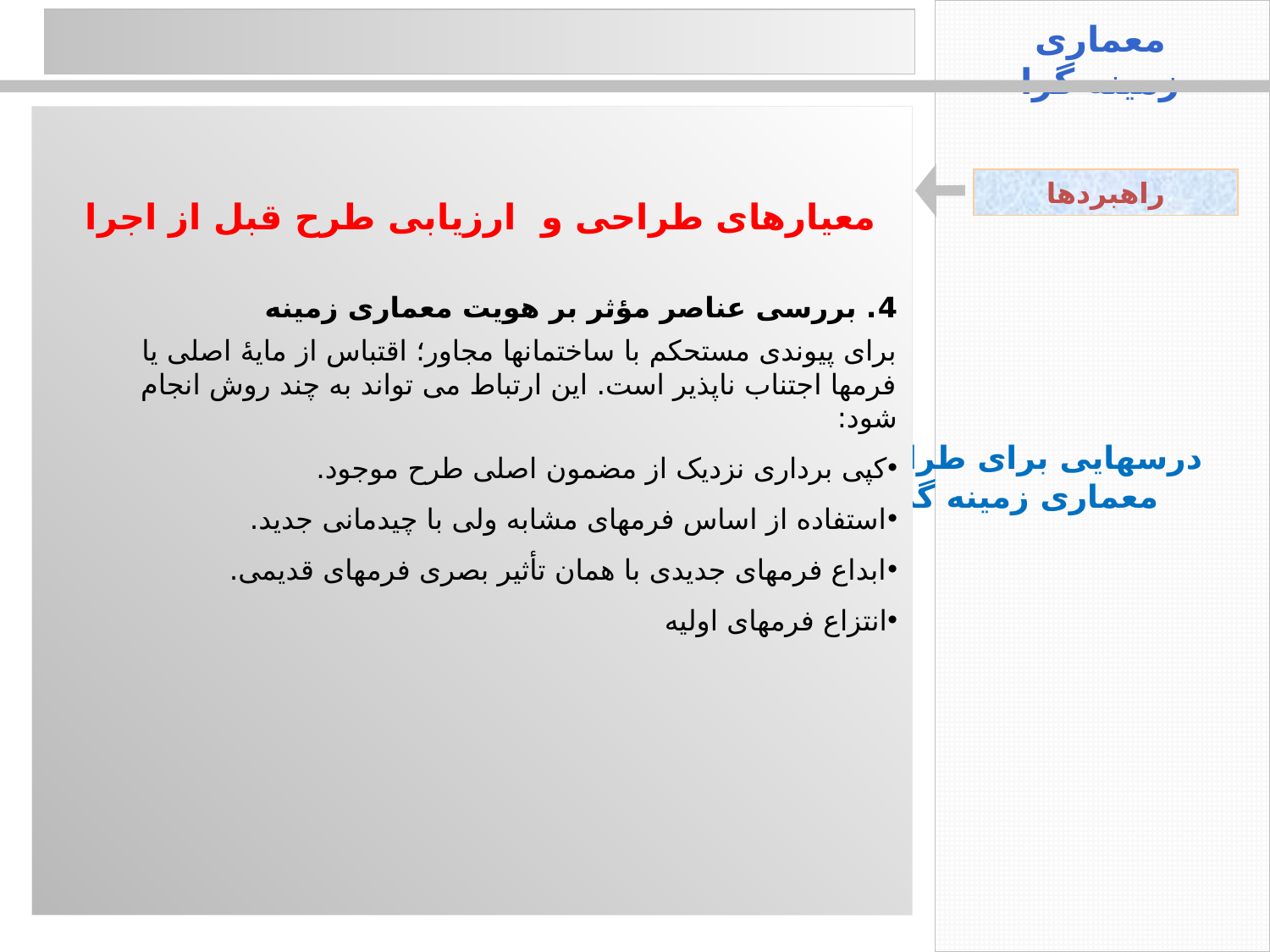

درسهایی برای طراحی
         معماری زمینه گرا

معماری زمینه گرا

راهبردها
معیارهای طراحی و  ارزیابی طرح قبل از اجرا

4. بررسی عناصر مؤثر بر هویت معماری زمینه
برای پیوندی مستحکم با ساختمانها مجاور؛ اقتباس از مایۀ اصلی یا فرمها اجتناب ناپذیر است. این ارتباط می تواند به چند روش انجام شود:
کپی برداری نزدیک از مضمون اصلی طرح موجود.
استفاده از اساس فرمهای مشابه ولی با چیدمانی جدید.
ابداع فرمهای جدیدی با همان تأثیر بصری فرمهای قدیمی.
انتزاع فرمهای اولیه

27